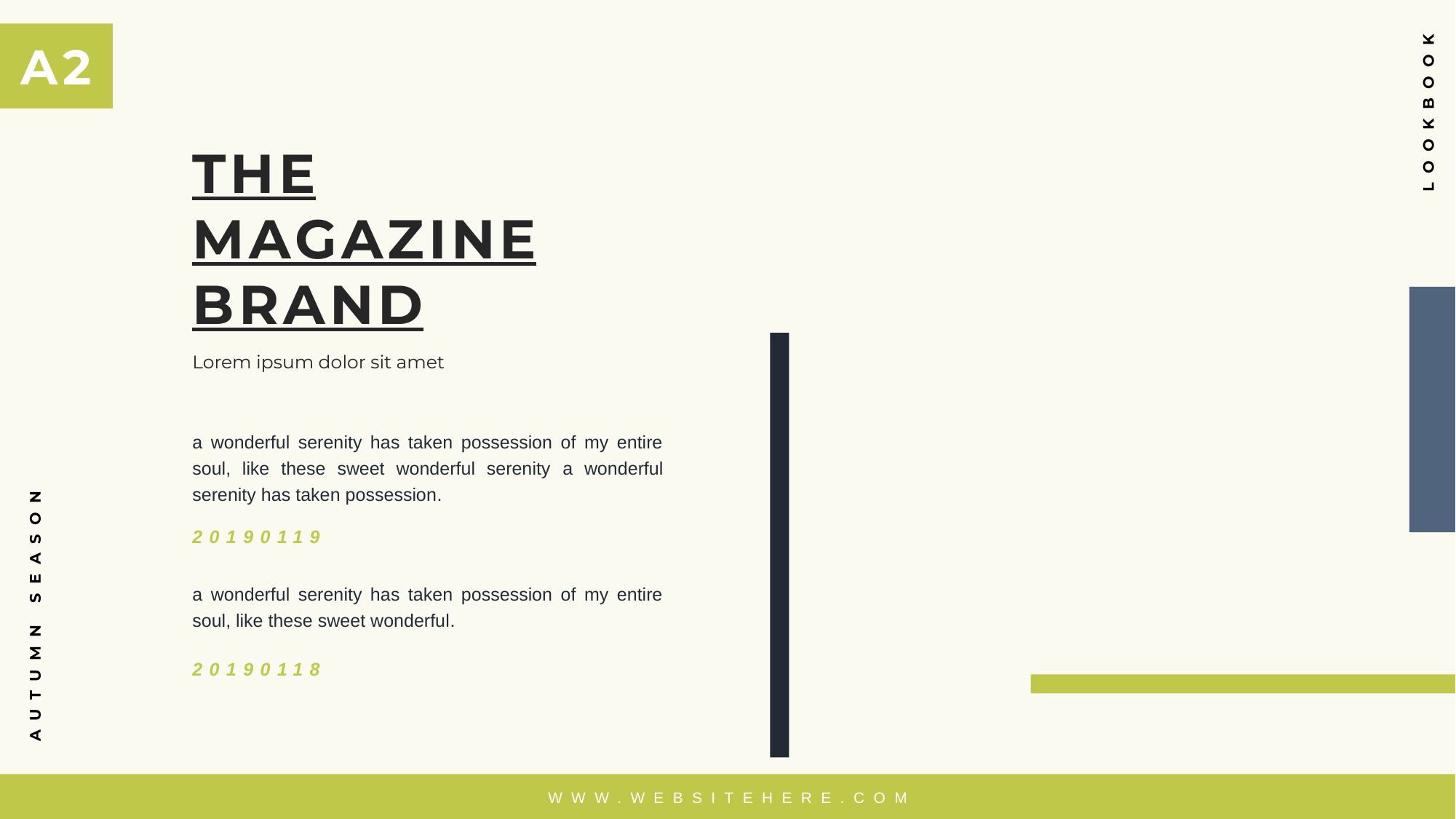

A2

WWW.WEBSITEHERE.COM
LOOKBOOK
THE
MAGAZINE
BRAND
Lorem ipsum dolor sit amet

a wonderful serenity has taken possession of my entire soul, like these sweet wonderful serenity a wonderful serenity has taken possession.
20190119

AUTUMN SEASON
a wonderful serenity has taken possession of my entire soul, like these sweet wonderful.
20190118